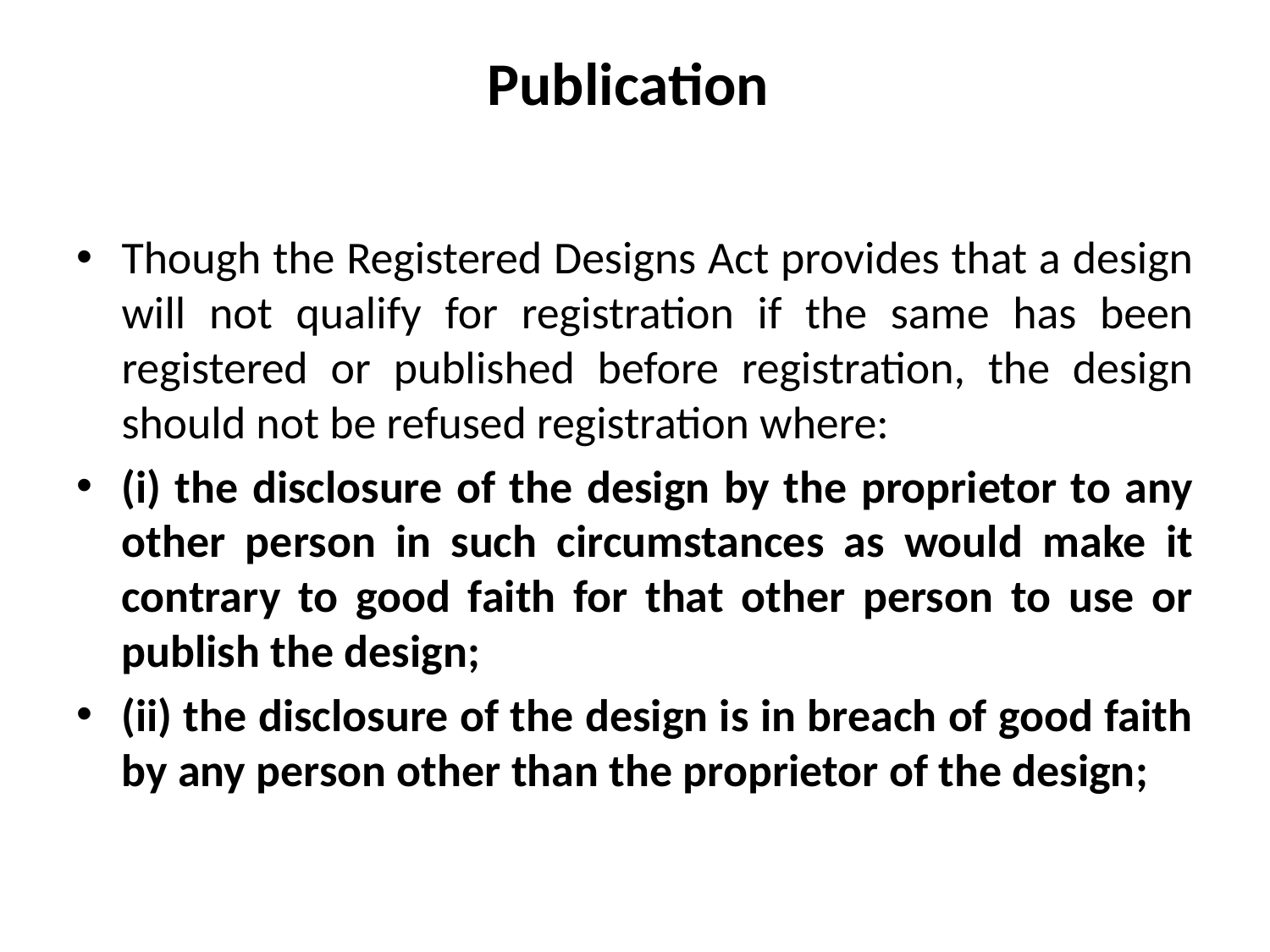

# Publication
Though the Registered Designs Act provides that a design will not qualify for registration if the same has been registered or published before registration, the design should not be refused registration where:
(i) the disclosure of the design by the proprietor to any other person in such circumstances as would make it contrary to good faith for that other person to use or publish the design;
(ii) the disclosure of the design is in breach of good faith by any person other than the proprietor of the design;